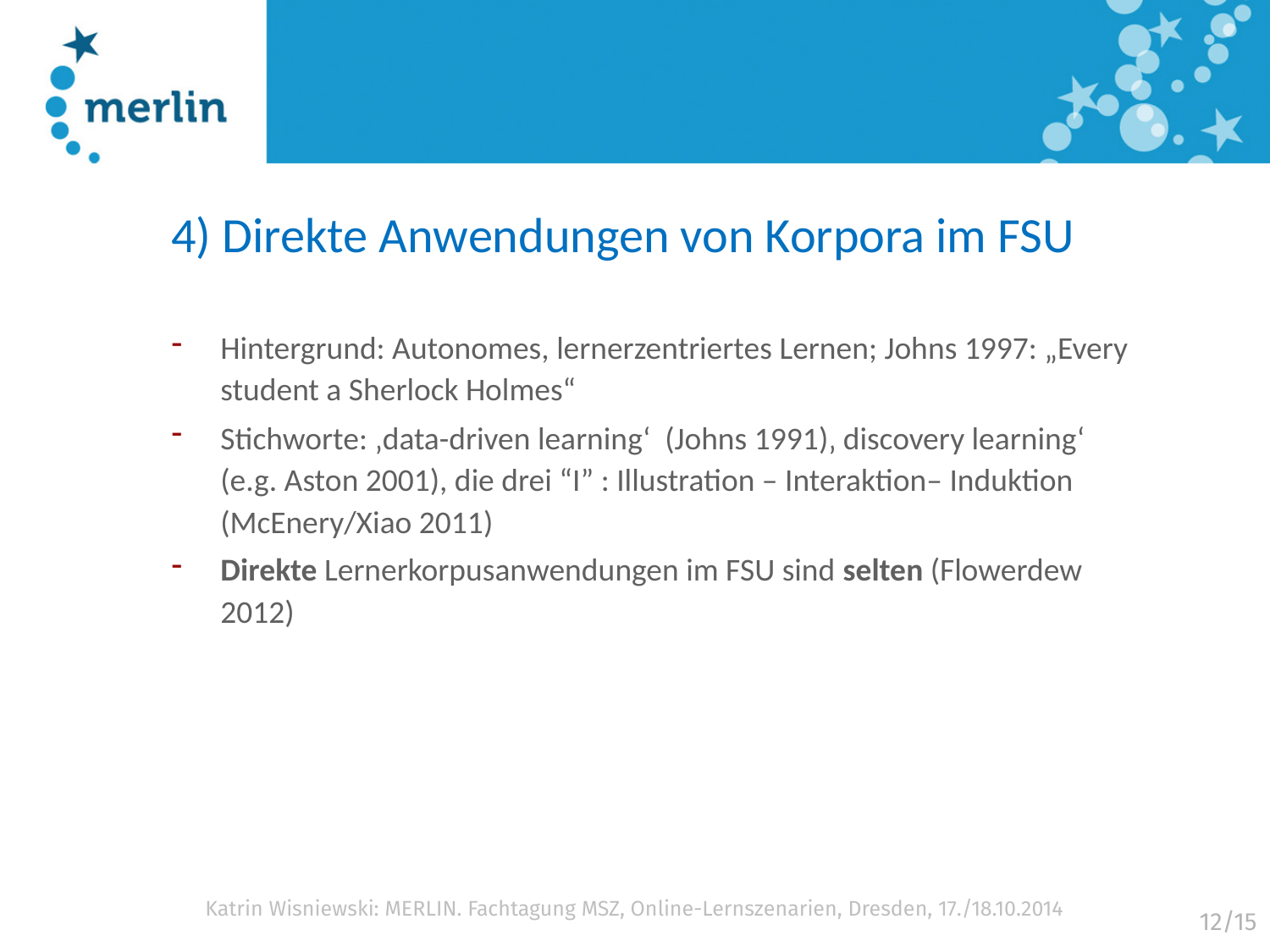

# 4) Direkte Anwendungen von Korpora im FSU
Hintergrund: Autonomes, lernerzentriertes Lernen; Johns 1997: „Every student a Sherlock Holmes“
Stichworte: ‚data-driven learning‘  (Johns 1991)‚ discovery learning‘ (e.g. Aston 2001), die drei “I” : Illustration – Interaktion– Induktion (McEnery/Xiao 2011)
Direkte Lernerkorpusanwendungen im FSU sind selten (Flowerdew 2012)

12/15